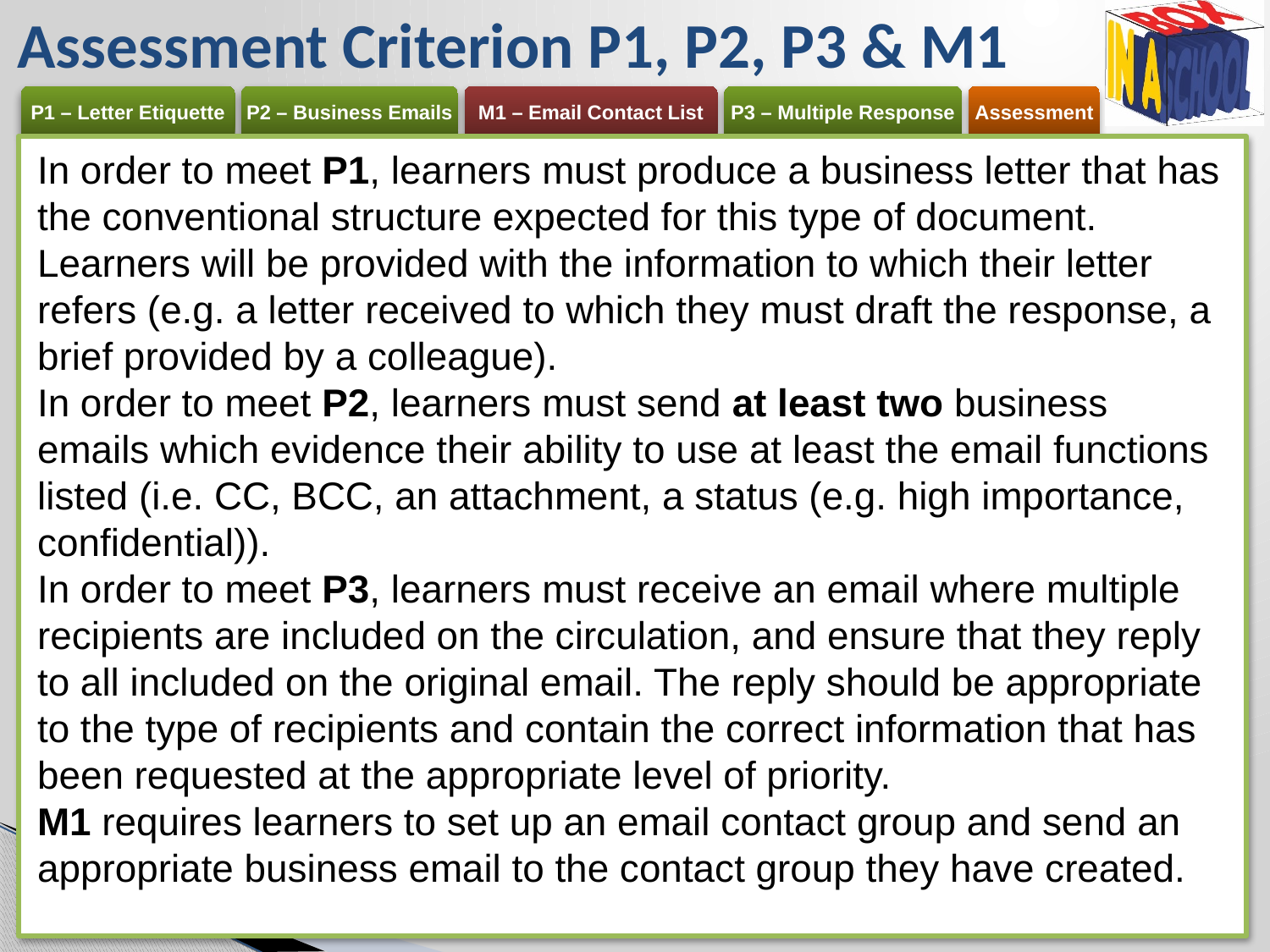

Assessment Criterion P1, P2, P3 & M1
In order to meet P1, learners must produce a business letter that has the conventional structure expected for this type of document. Learners will be provided with the information to which their letter refers (e.g. a letter received to which they must draft the response, a brief provided by a colleague).
In order to meet P2, learners must send at least two business emails which evidence their ability to use at least the email functions listed (i.e. CC, BCC, an attachment, a status (e.g. high importance, confidential)).
In order to meet P3, learners must receive an email where multiple recipients are included on the circulation, and ensure that they reply to all included on the original email. The reply should be appropriate to the type of recipients and contain the correct information that has been requested at the appropriate level of priority.
M1 requires learners to set up an email contact group and send an appropriate business email to the contact group they have created.